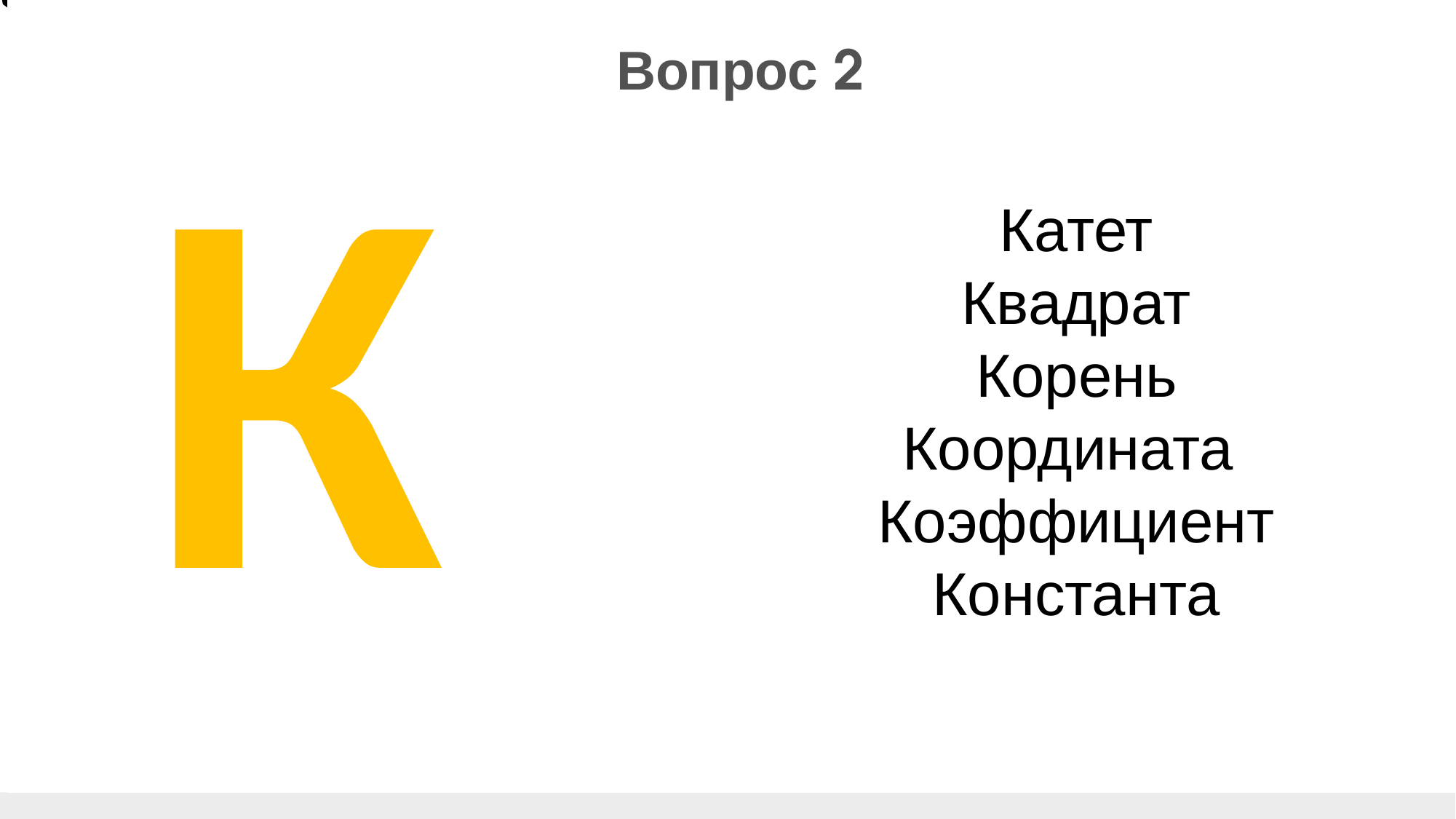

м
Вопрос 2
К

Катет
Квадрат
Корень
Координата
Коэффициент
Константа